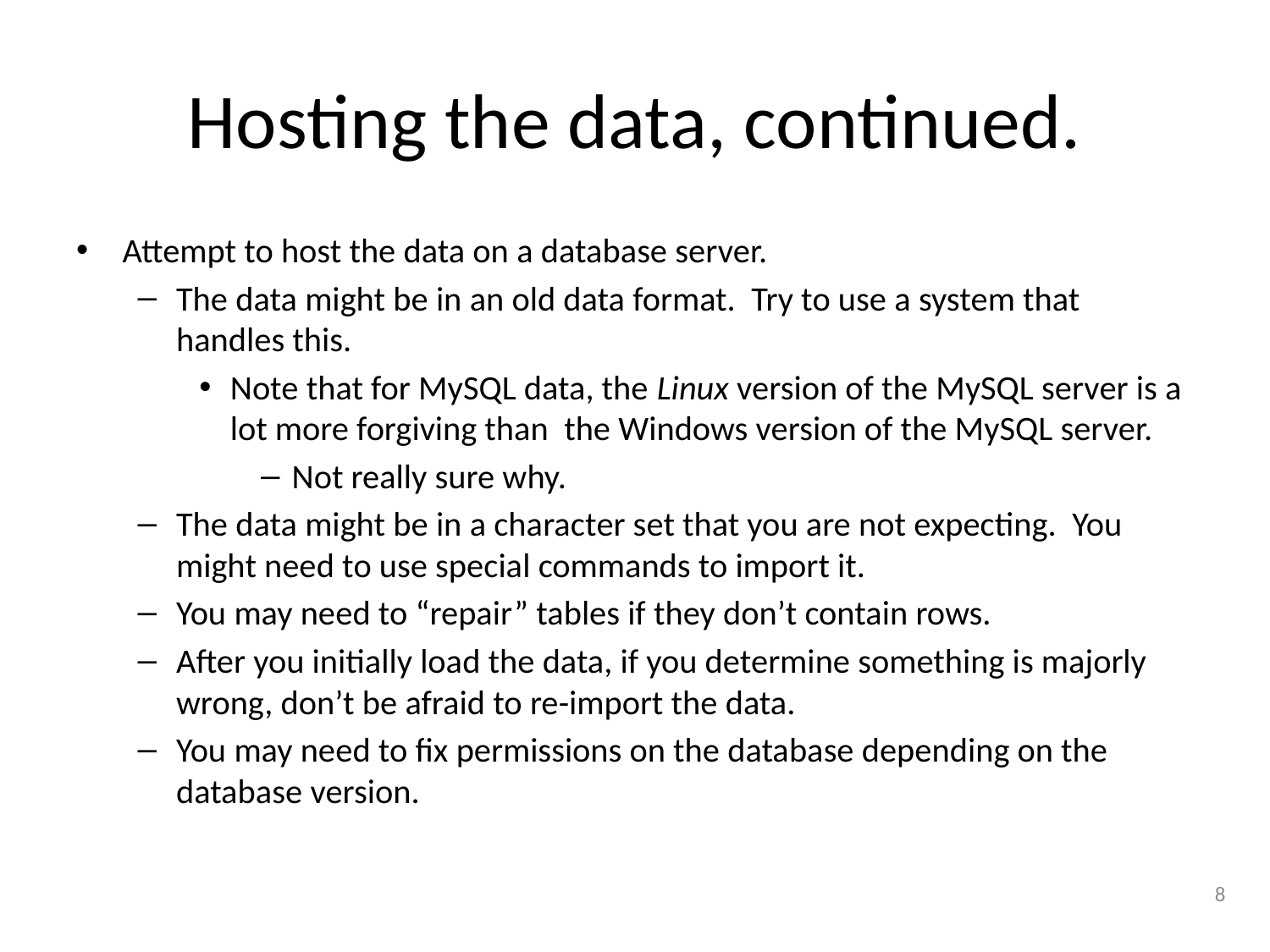

# Hosting the data, continued.
Attempt to host the data on a database server.
The data might be in an old data format.  Try to use a system that handles this.
Note that for MySQL data, the Linux version of the MySQL server is a lot more forgiving than  the Windows version of the MySQL server.
Not really sure why.
The data might be in a character set that you are not expecting.  You might need to use special commands to import it.
You may need to “repair” tables if they don’t contain rows.
After you initially load the data, if you determine something is majorly wrong, don’t be afraid to re-import the data.
You may need to fix permissions on the database depending on the database version.

8